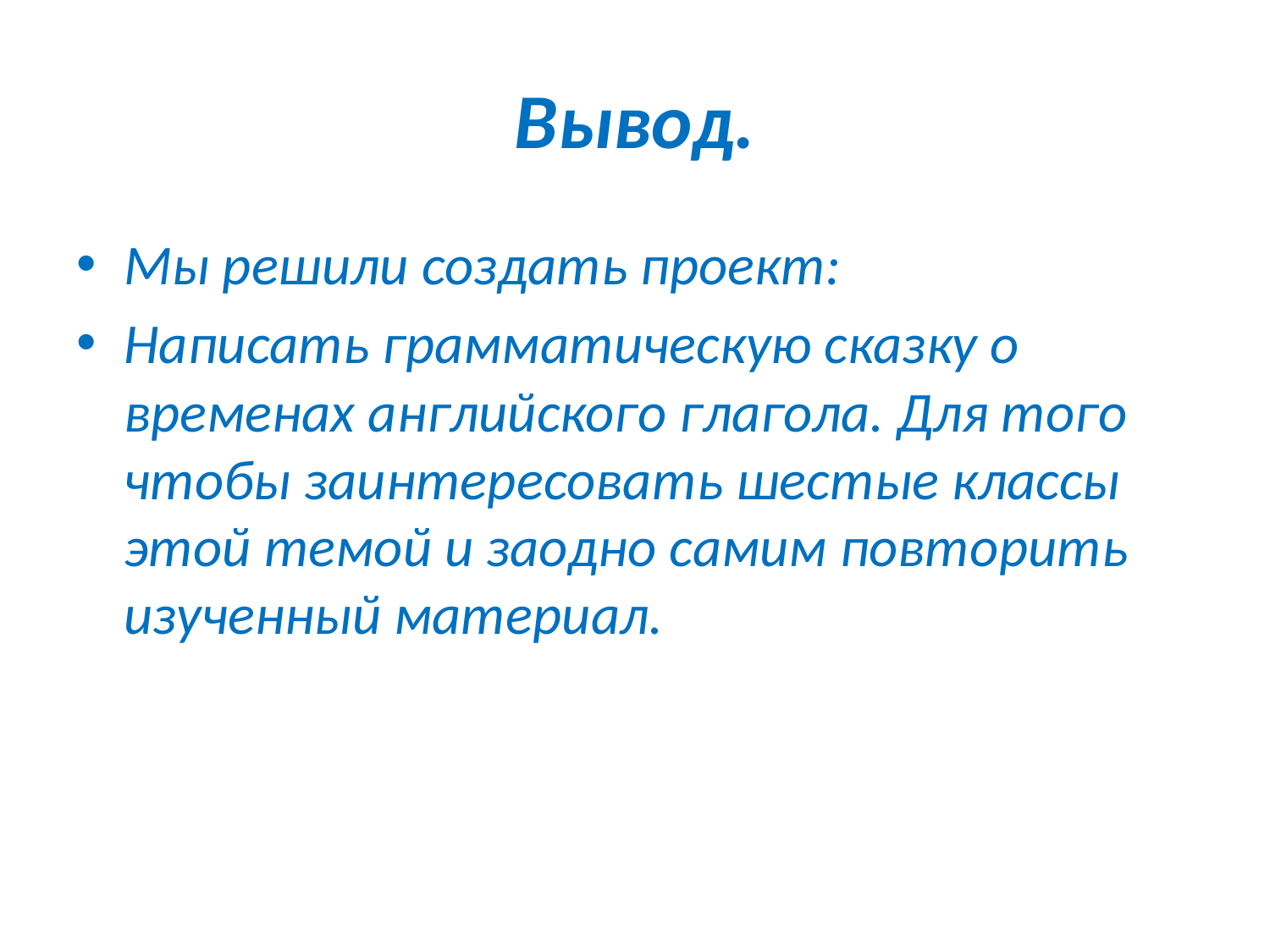

# Вывод.
Мы решили создать проект:
Написать грамматическую сказку о временах английского глагола. Для того чтобы заинтересовать шестые классы этой темой и заодно самим повторить изученный материал.